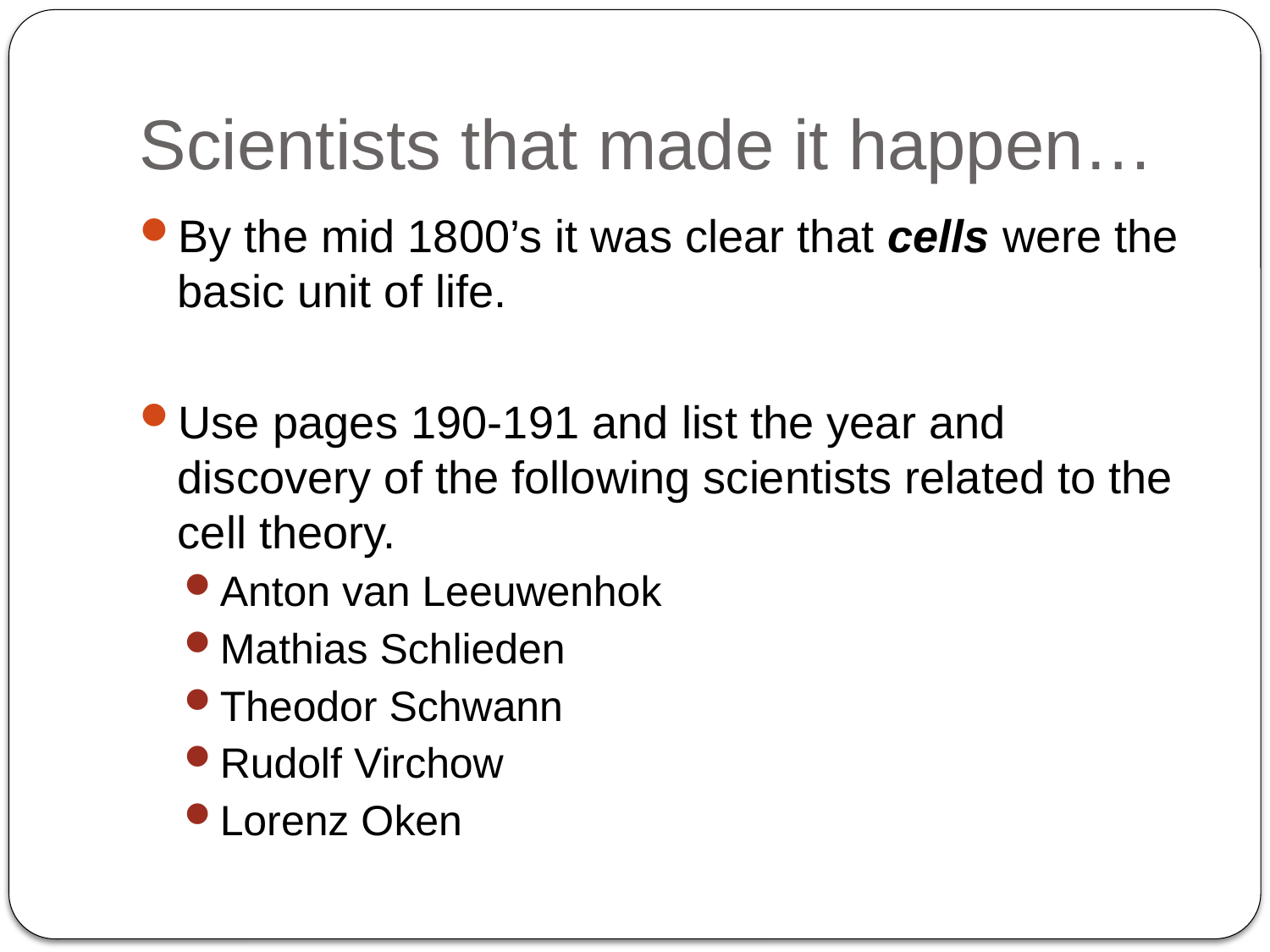

# Scientists that made it happen…
By the mid 1800’s it was clear that cells were the basic unit of life.

Use pages 190-191 and list the year and discovery of the following scientists related to the cell theory.
Anton van Leeuwenhok
Mathias Schlieden
Theodor Schwann
Rudolf Virchow
Lorenz Oken